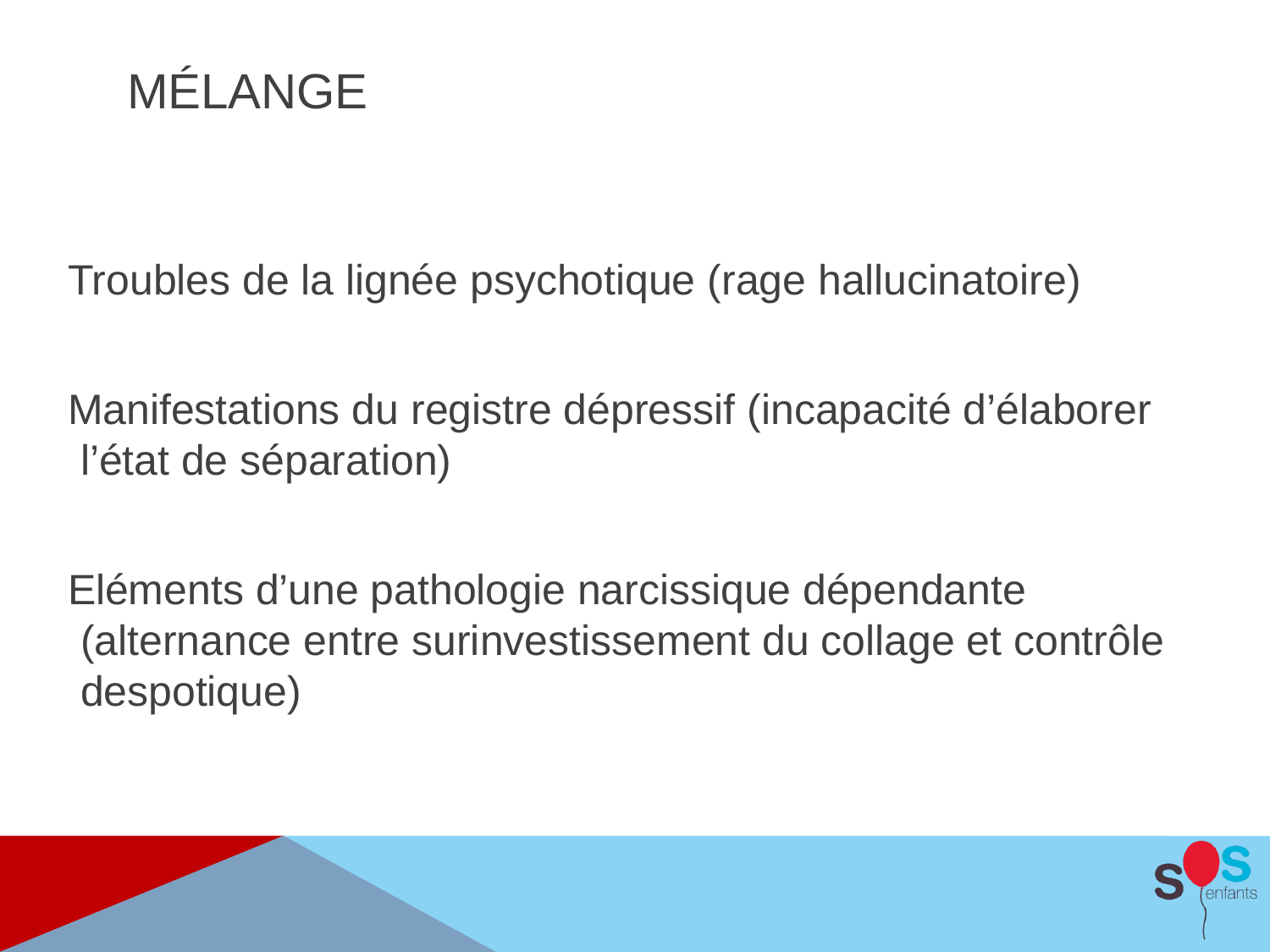

# Mélange
Troubles de la lignée psychotique (rage hallucinatoire)

Manifestations du registre dépressif (incapacité d’élaborer l’état de séparation)

Eléments d’une pathologie narcissique dépendante (alternance entre surinvestissement du collage et contrôle despotique)